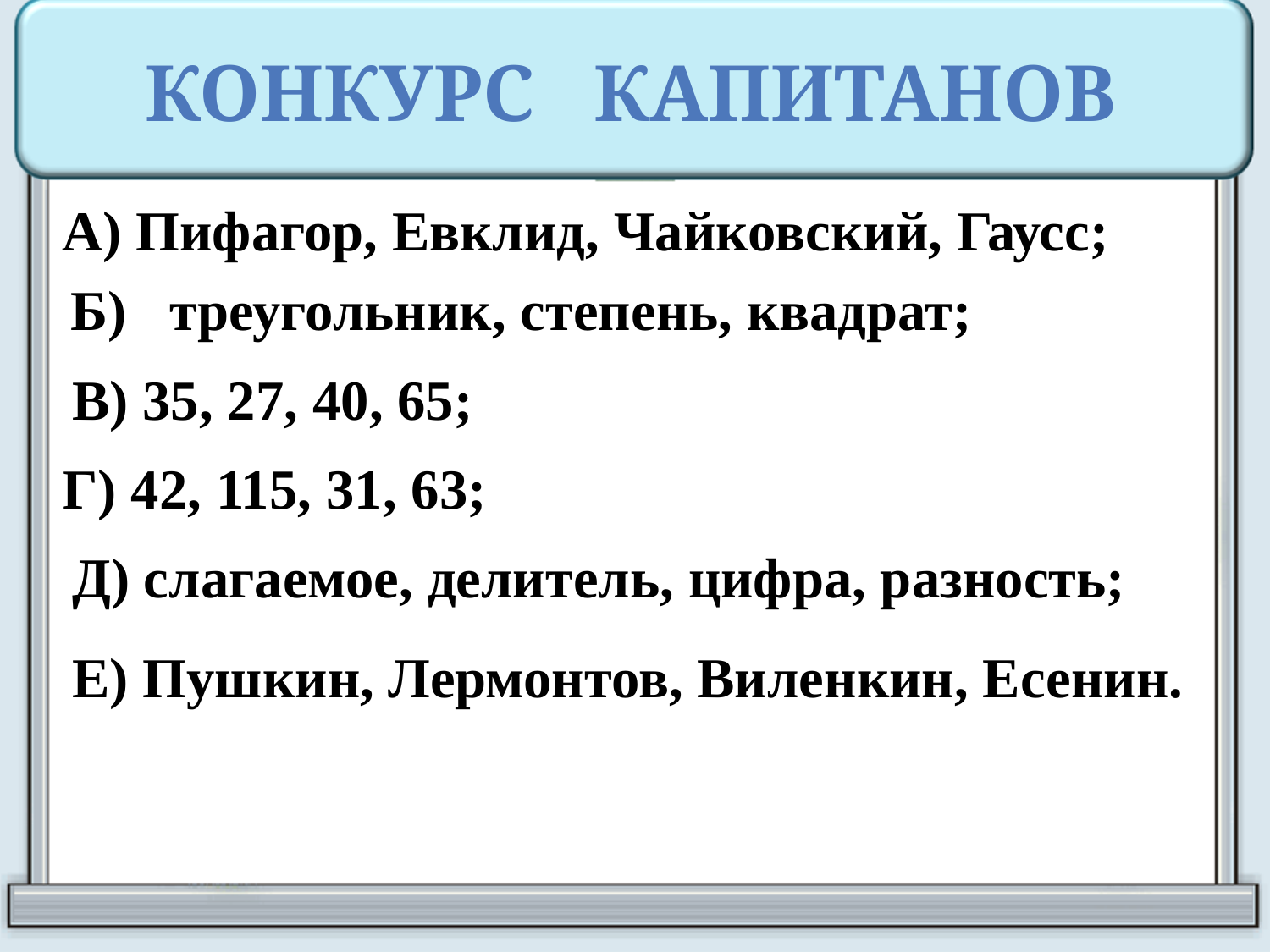

# КОНКУРС   КАПИТАНОВ
А) Пифагор, Евклид, Чайковский, Гаусс;

  Б)   треугольник, степень, квадрат;
В) 35, 27, 40, 65;

Г) 42, 115, 31, 63;
Д) слагаемое, делитель, цифра, разность;
Е) Пушкин, Лермонтов, Виленкин, Есенин.